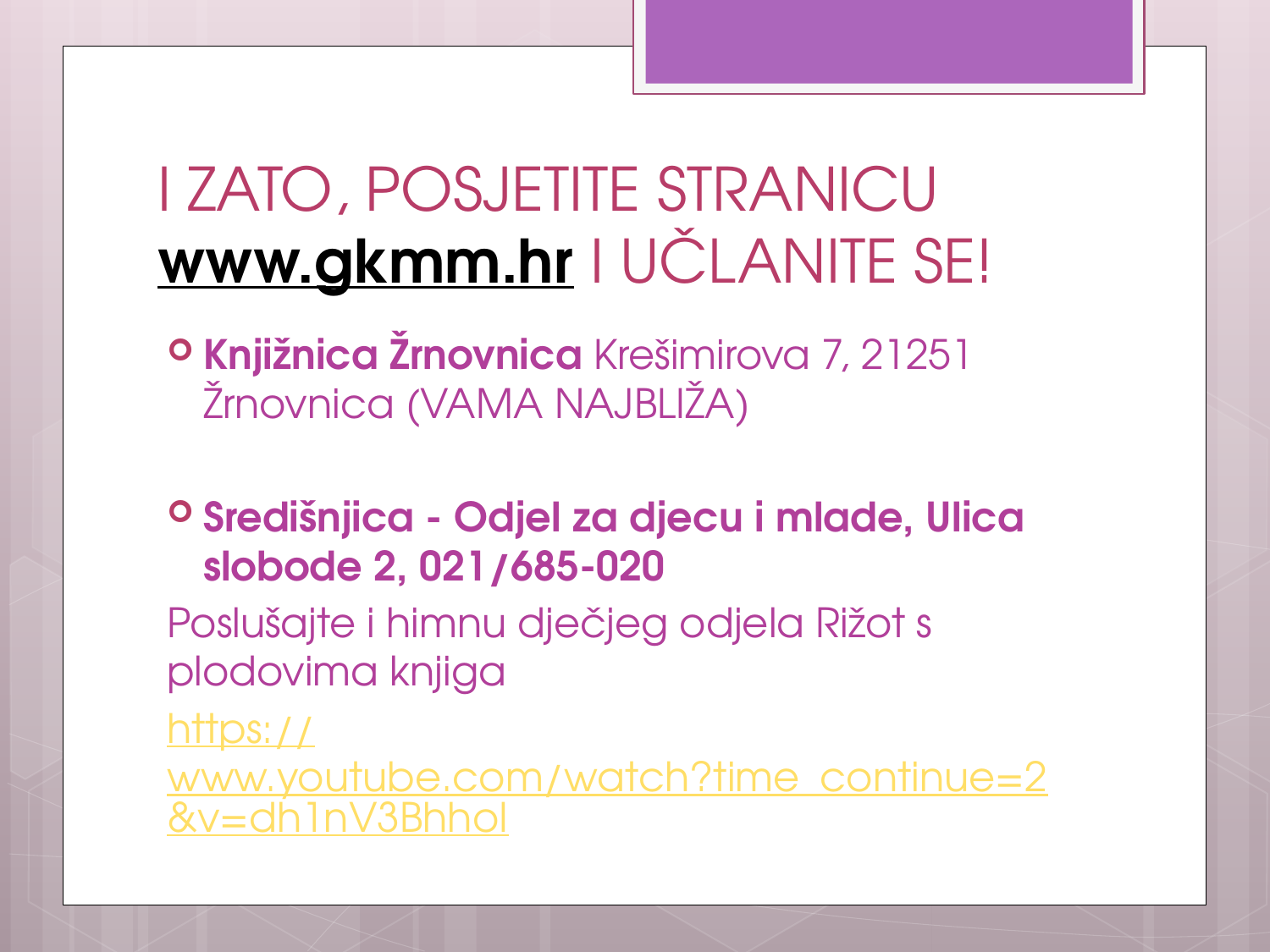

# I ZATO, POSJETITE STRANICU www.gkmm.hr I UČLANITE SE!
Knjižnica Žrnovnica Krešimirova 7, 21251 Žrnovnica (VAMA NAJBLIŽA)

Središnjica - Odjel za djecu i mlade, Ulica slobode 2, 021/685-020
Poslušajte i himnu dječjeg odjela Rižot s plodovima knjiga
https://www.youtube.com/watch?time_continue=2&v=dh1nV3BhhoI